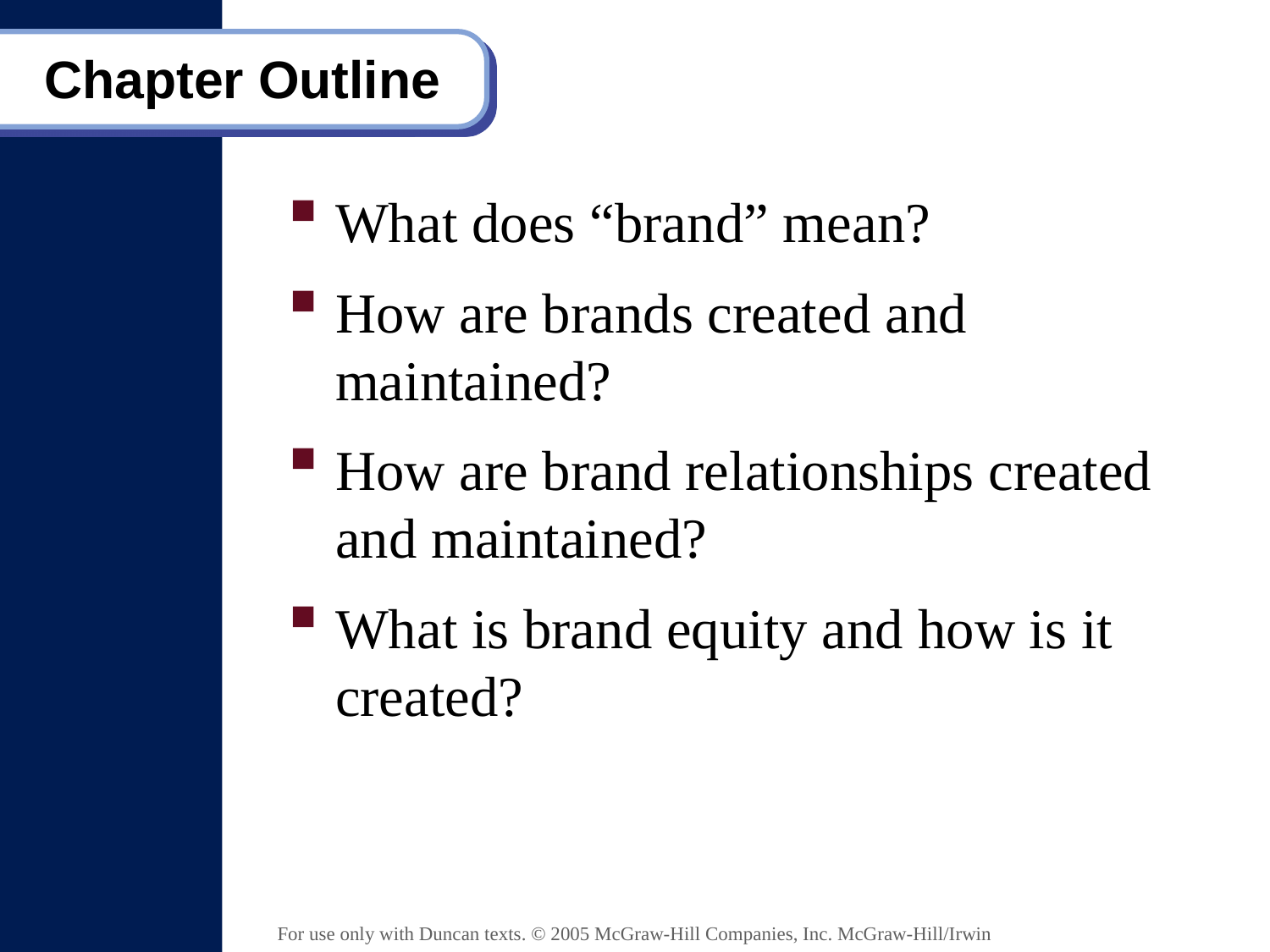

# Chapter Outline
What does “brand” mean?
How are brands created and maintained?
How are brand relationships created and maintained?
What is brand equity and how is it created?